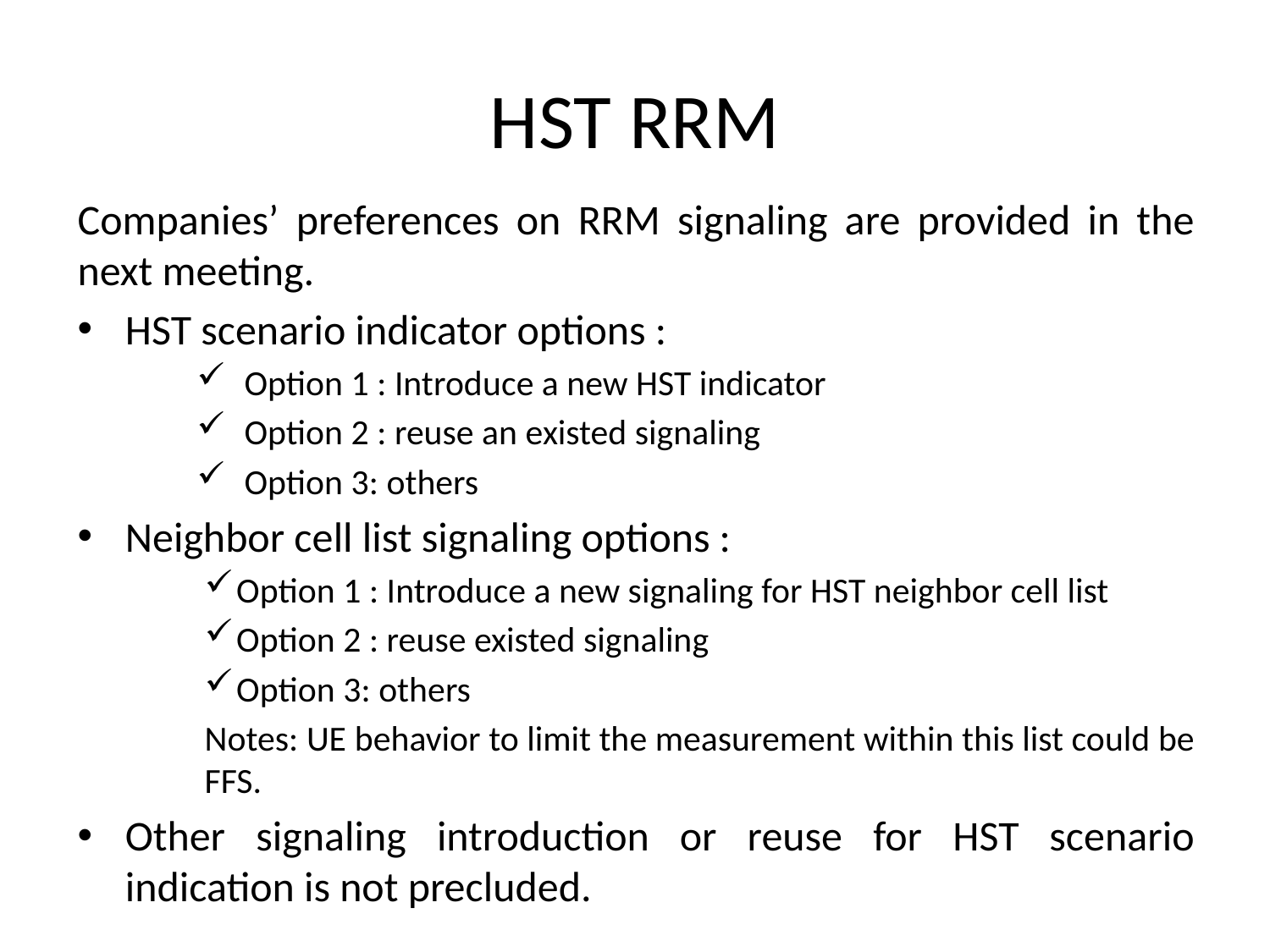

# HST RRM

Companies’ preferences on RRM signaling are provided in the next meeting.
HST scenario indicator options :
Option 1 : Introduce a new HST indicator
Option 2 : reuse an existed signaling
Option 3: others
Neighbor cell list signaling options :
Option 1 : Introduce a new signaling for HST neighbor cell list
Option 2 : reuse existed signaling
Option 3: others
Notes: UE behavior to limit the measurement within this list could be FFS.
Other signaling introduction or reuse for HST scenario indication is not precluded.